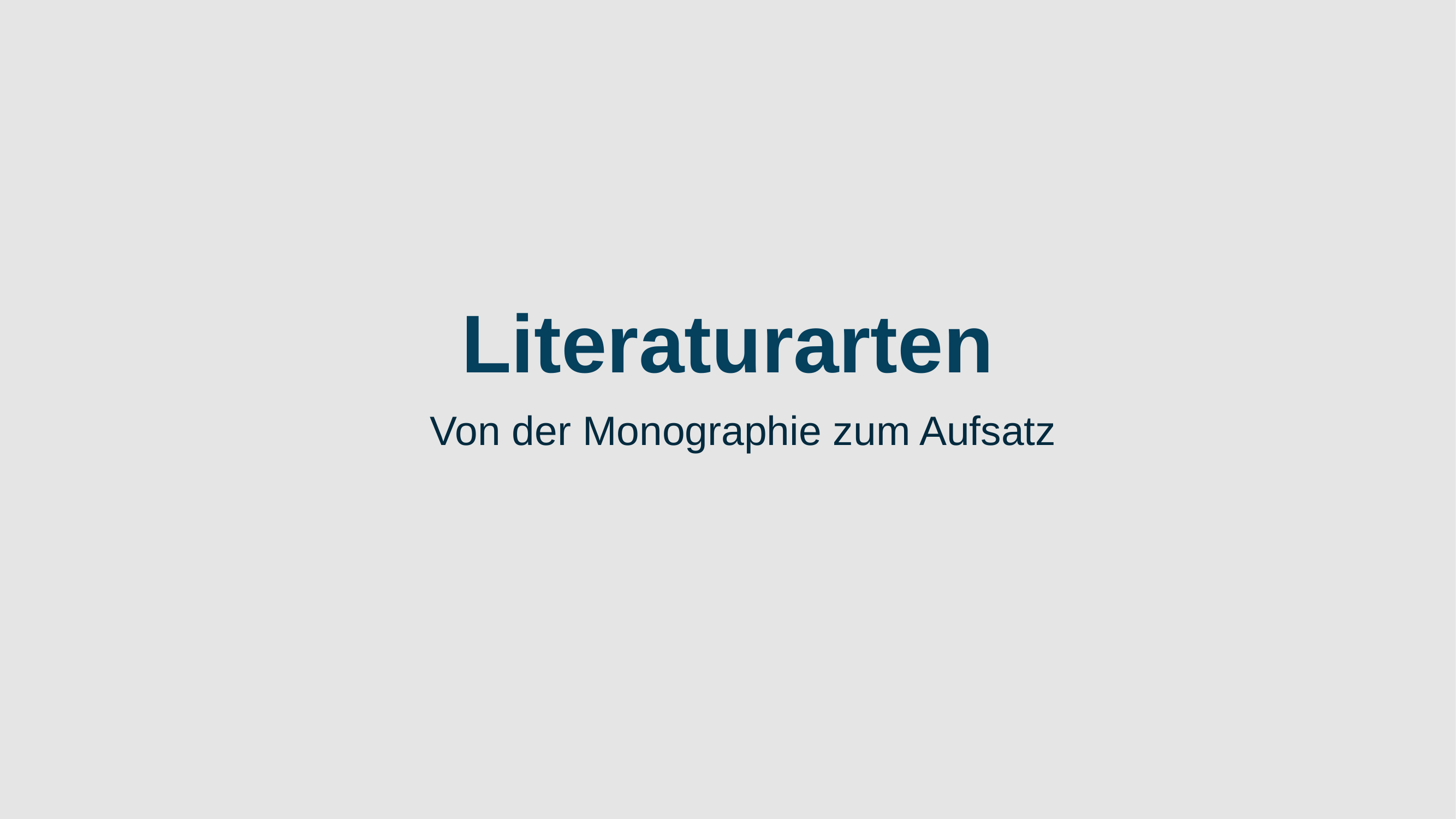

# Literaturarten
Von der Monographie zum Aufsatz